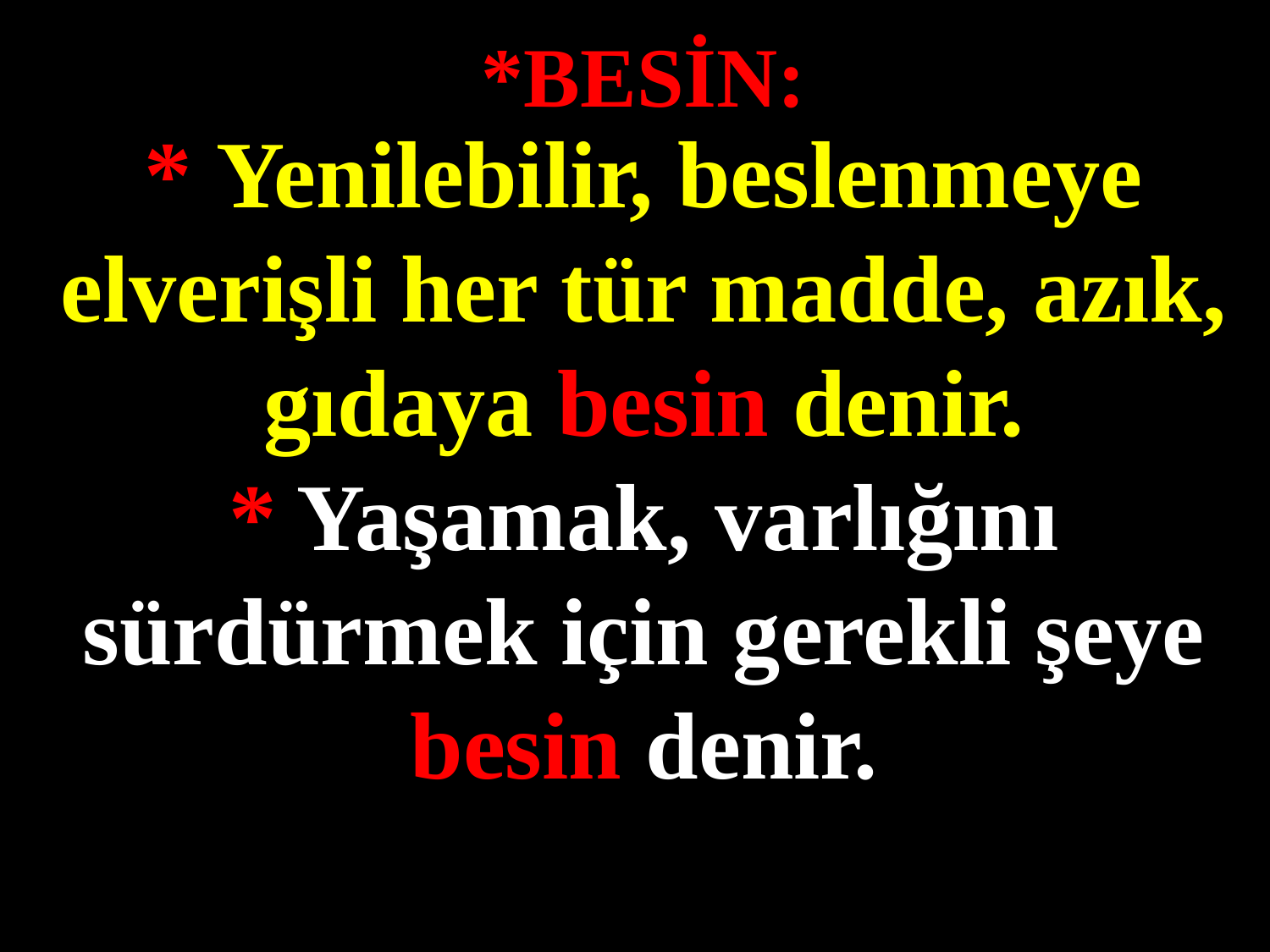

*BESİN:
* Yenilebilir, beslenmeye elverişli her tür madde, azık, gıdaya besin denir.
* Yaşamak, varlığını sürdürmek için gerekli şeye besin denir.
#